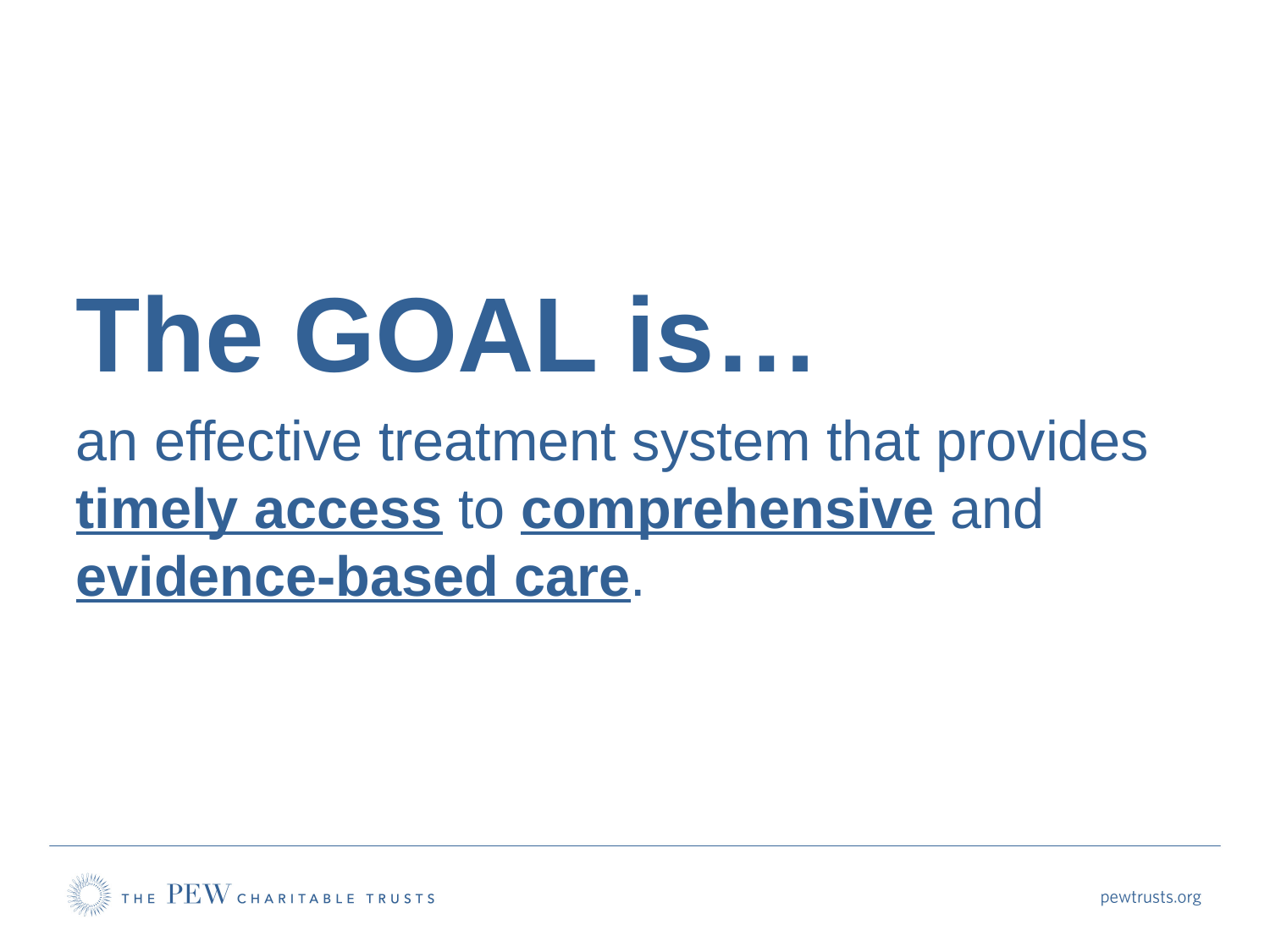

The GOAL is…
an effective treatment system that provides timely access to comprehensive and evidence-based care.